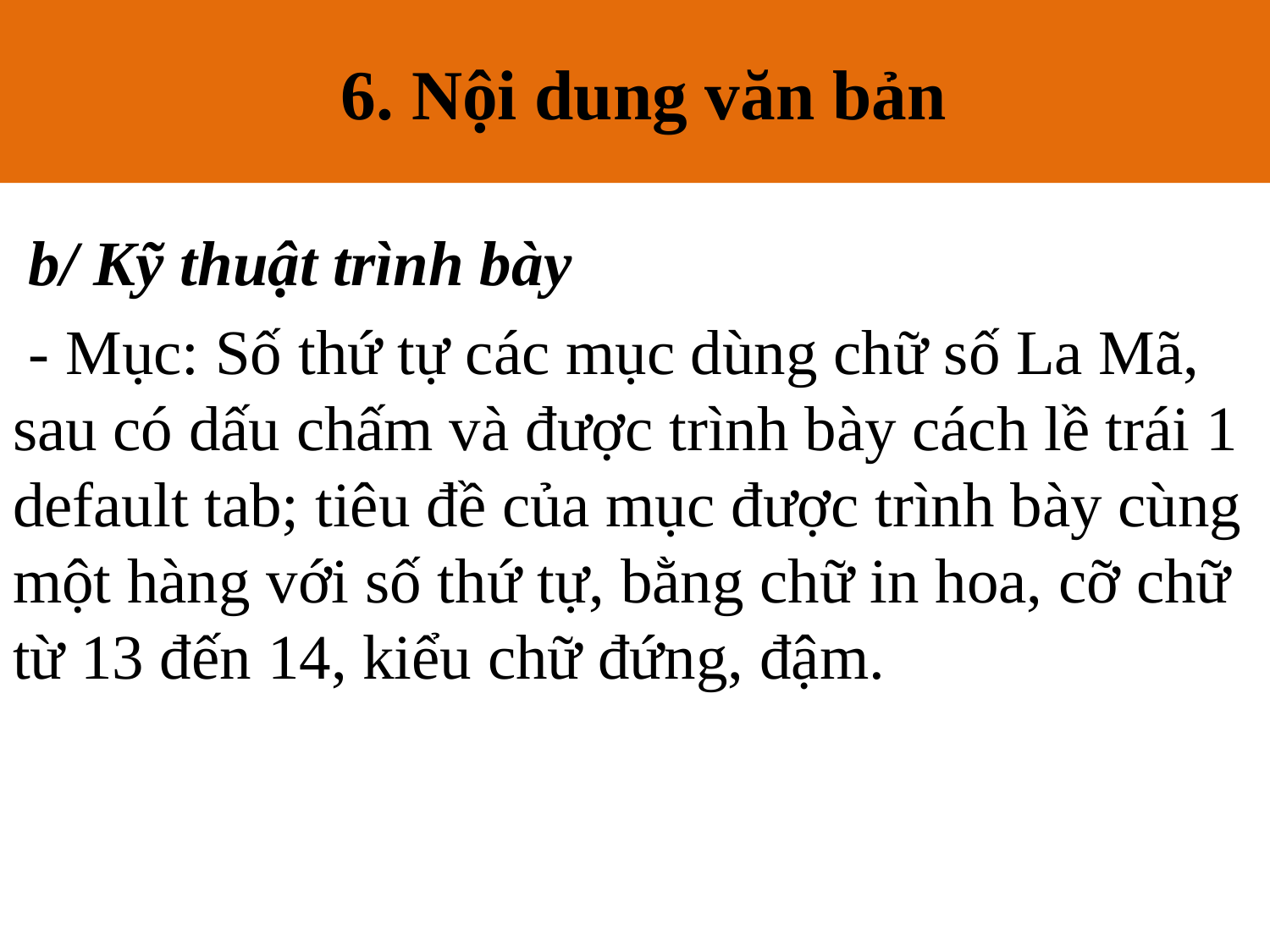

6. Nội dung văn bản
# 6. Nội dung văn bản
 b/ Kỹ thuật trình bày
 - Mục: Số thứ tự các mục dùng chữ số La Mã, sau có dấu chấm và được trình bày cách lề trái 1 default tab; tiêu đề của mục được trình bày cùng một hàng với số thứ tự, bằng chữ in hoa, cỡ chữ từ 13 đến 14, kiểu chữ đứng, đậm.